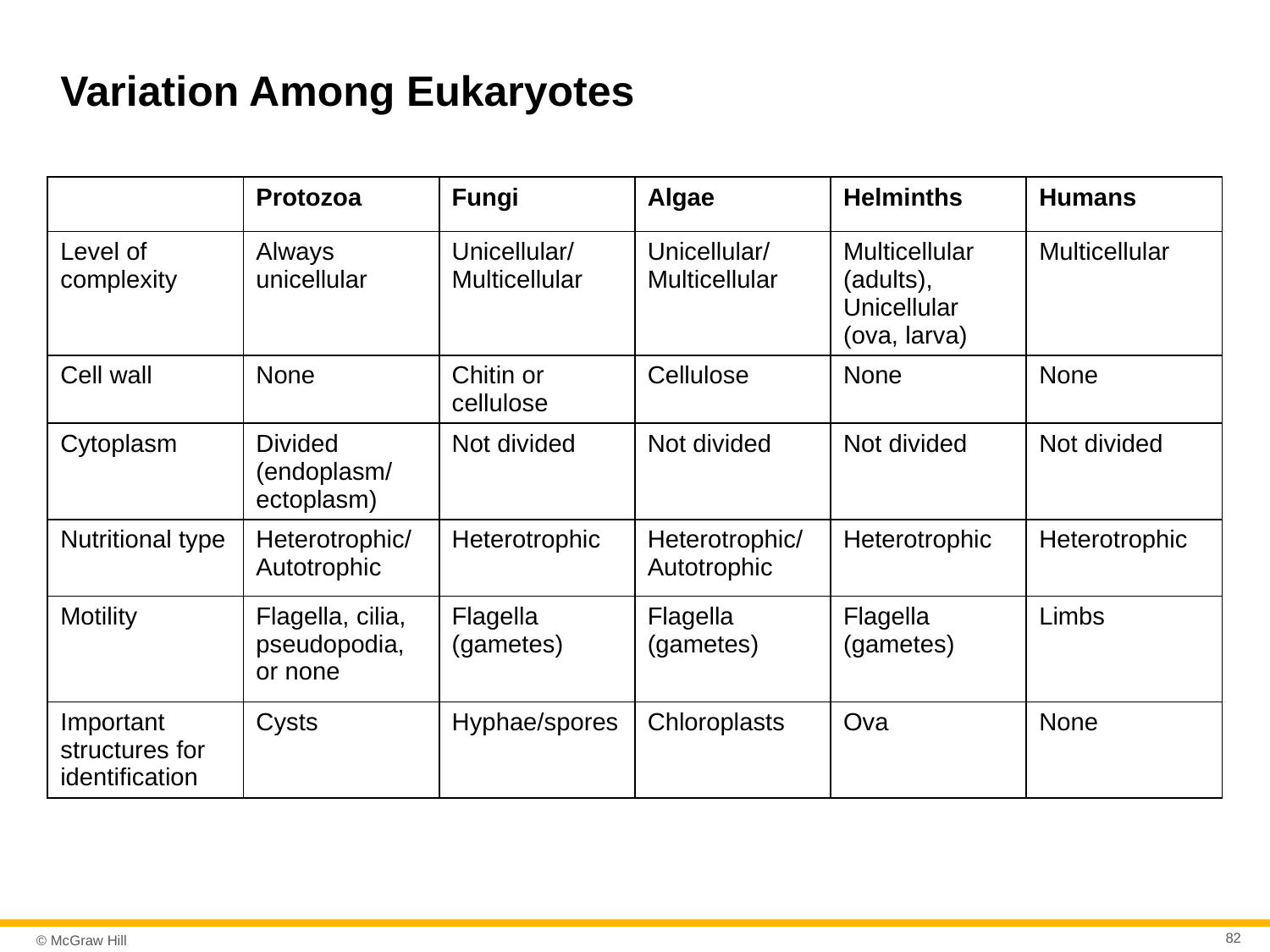

# Variation Among Eukaryotes
|  | Protozoa | Fungi | Algae | Helminths | Humans |
| --- | --- | --- | --- | --- | --- |
| Level of complexity | Always unicellular | Unicellular/ Multicellular | Unicellular/ Multicellular | Multicellular (adults), Unicellular (ova, larva) | Multicellular |
| Cell wall | None | Chitin or cellulose | Cellulose | None | None |
| Cytoplasm | Divided (endoplasm/ ectoplasm) | Not divided | Not divided | Not divided | Not divided |
| Nutritional type | Heterotrophic/Autotrophic | Heterotrophic | Heterotrophic/Autotrophic | Heterotrophic | Heterotrophic |
| Motility | Flagella, cilia, pseudopodia, or none | Flagella (gametes) | Flagella (gametes) | Flagella (gametes) | Limbs |
| Important structures for identification | Cysts | Hyphae/spores | Chloroplasts | Ova | None |